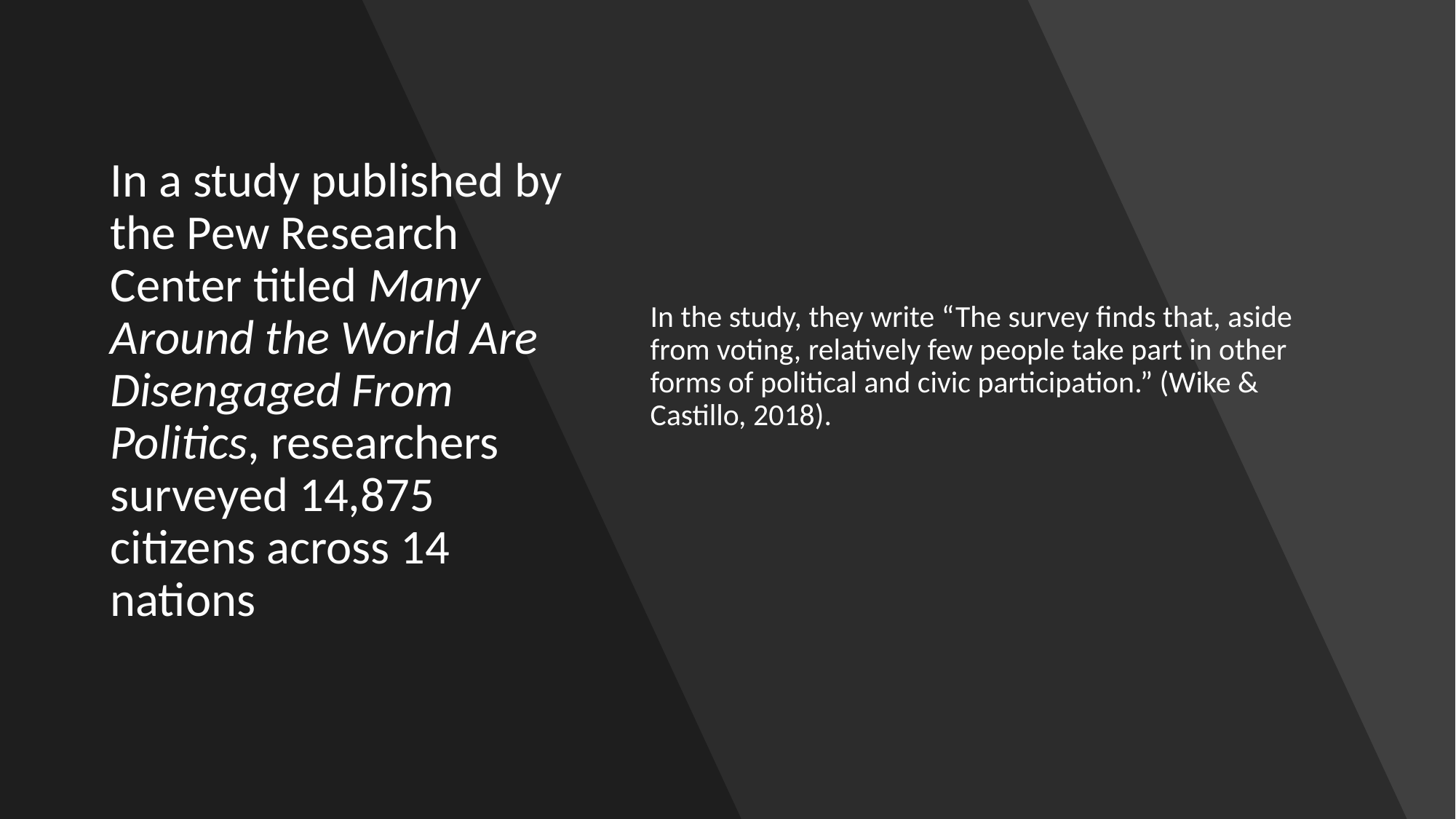

# In a study published by the Pew Research Center titled Many Around the World Are Disengaged From Politics, researchers surveyed 14,875 citizens across 14 nations
In the study, they write “The survey finds that, aside from voting, relatively few people take part in other forms of political and civic participation.” (Wike & Castillo, 2018).